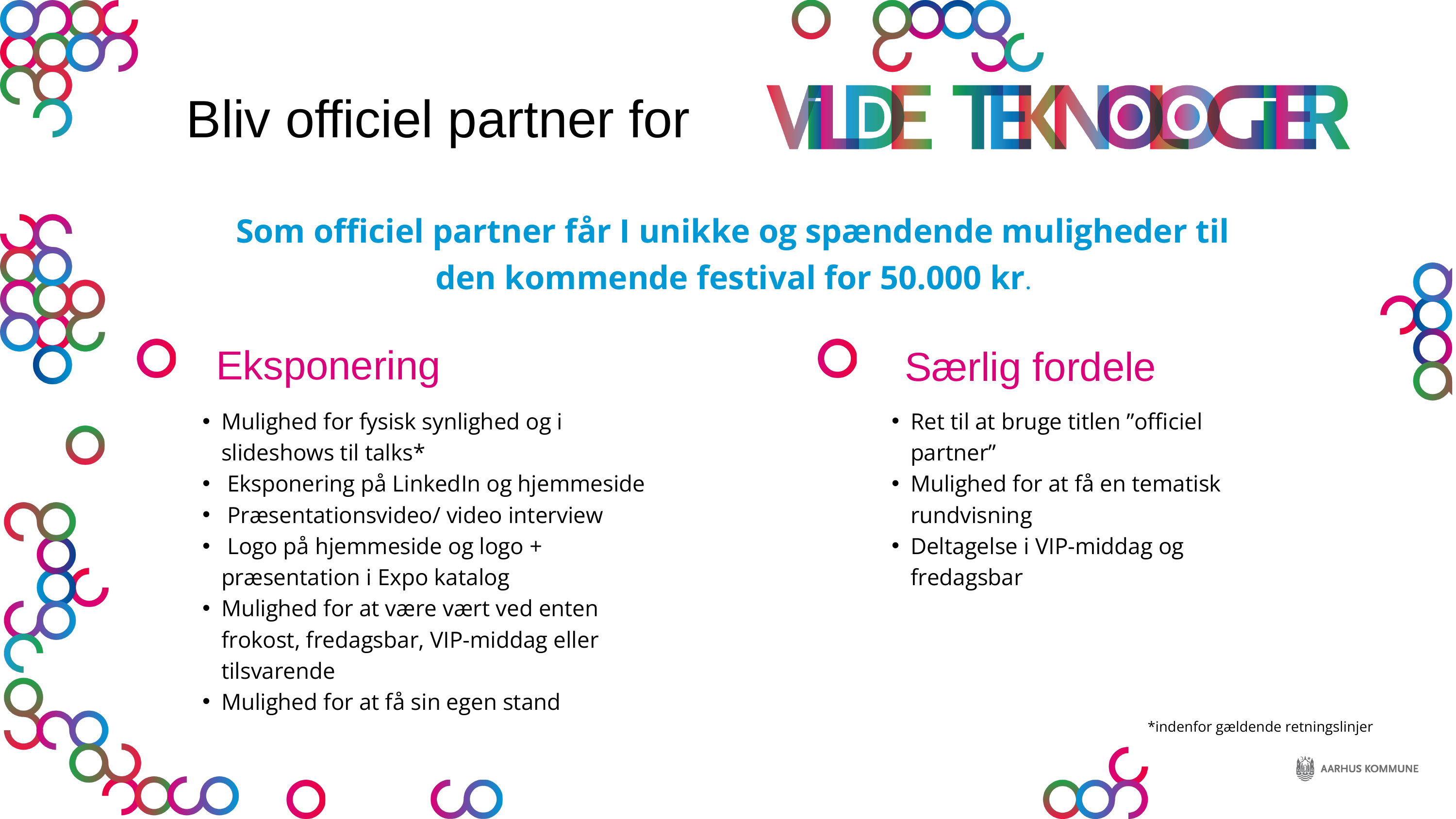

Bliv officiel partner for

Som officiel partner får I unikke og spændende muligheder til den kommende festival for 50.000 kr.

Eksponering
Særlig fordele

Mulighed for fysisk synlighed og i slideshows til talks*
 Eksponering på LinkedIn og hjemmeside
 Præsentationsvideo/ video interview
 Logo på hjemmeside og logo + præsentation i Expo katalog
Mulighed for at være vært ved enten frokost, fredagsbar, VIP-middag eller tilsvarende
Mulighed for at få sin egen stand

Ret til at bruge titlen ”officiel partner”
Mulighed for at få en tematisk rundvisning
Deltagelse i VIP-middag og fredagsbar

*indenfor gældende retningslinjer